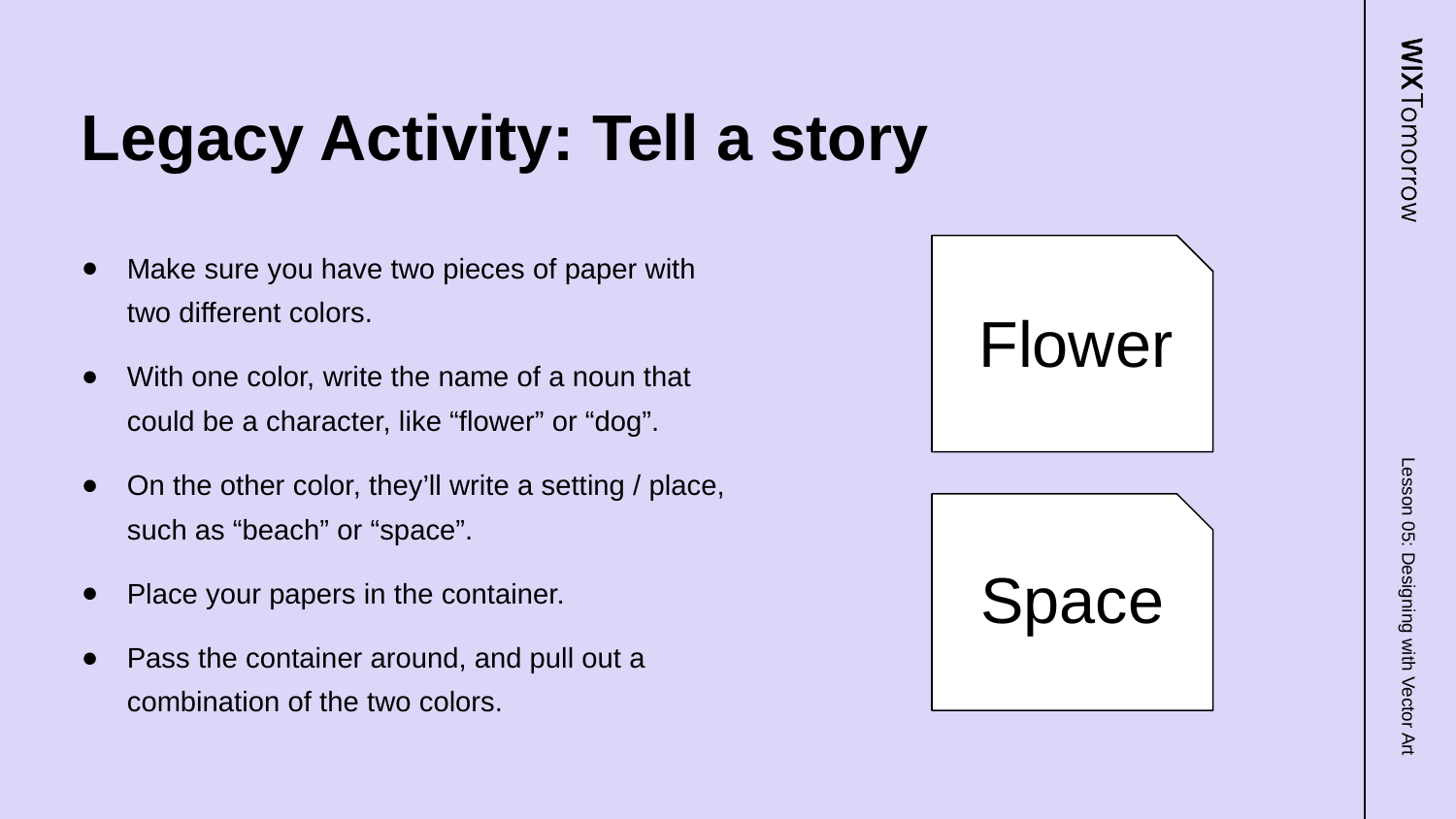

# Legacy Activity: Tell a story
Make sure you have two pieces of paper with two different colors.
With one color, write the name of a noun that could be a character, like “flower” or “dog”.
On the other color, they’ll write a setting / place, such as “beach” or “space”.
Place your papers in the container.
Pass the container around, and pull out a combination of the two colors.

Flower

Space